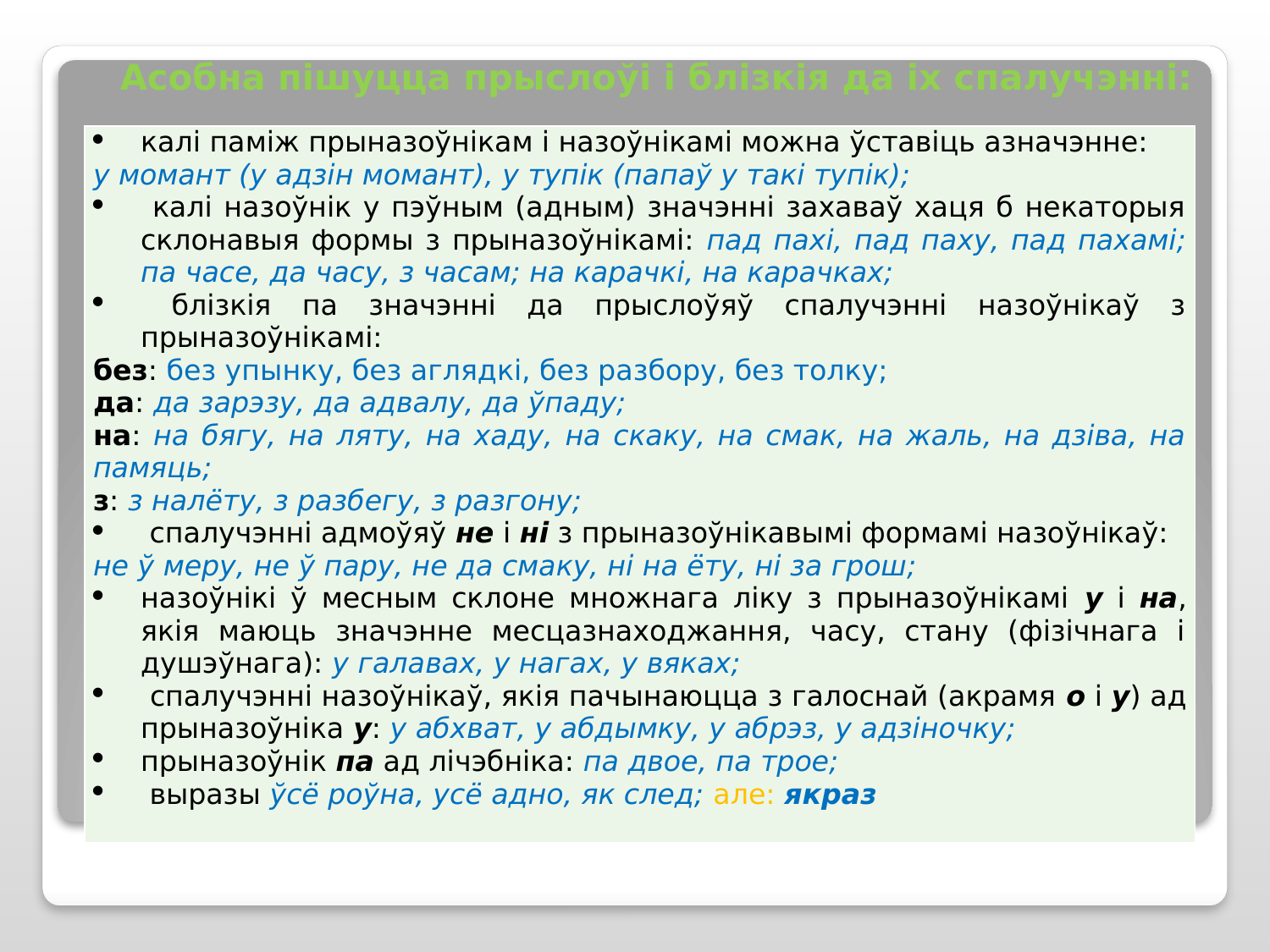

# Асобна пішуцца прыслоўі і блізкія да іх спалучэнні:
| калі паміж прыназоўнікам і назоўнікамі можна ўставіць азначэнне: у момант (у адзін момант), у тупік (папаў у такі тупік); калі назоўнік у пэўным (адным) значэнні захаваў хаця б некаторыя склонавыя формы з прыназоўнікамі: пад пахі, пад паху, пад пахамі; па часе, да часу, з часам; на карачкі, на карачках; блізкія па значэнні да прыслоўяў спалучэнні назоўнікаў з прыназоўнікамі: без: без упынку, без аглядкі, без разбору, без толку; да: да зарэзу, да адвалу, да ўпаду; на: на бягу, на ляту, на хаду, на скаку, на смак, на жаль, на дзіва, на памяць; з: з налёту, з разбегу, з разгону; спалучэнні адмоўяў не і ні з прыназоўнікавымі формамі назоўнікаў: не ў меру, не ў пару, не да смаку, ні на ёту, ні за грош; назоўнікі ў месным склоне множнага ліку з прыназоўнікамі у і на, якія маюць значэнне месцазнаходжання, часу, стану (фізічнага і душэўнага): у галавах, у нагах, у вяках; спалучэнні назоўнікаў, якія пачынаюцца з галоснай (акрамя о і у) ад прыназоўніка у: у абхват, у абдымку, у абрэз, у адзіночку; прыназоўнік па ад лічэбніка: па двое, па трое; выразы ўсё роўна, усё адно, як след; але: якраз |
| --- |